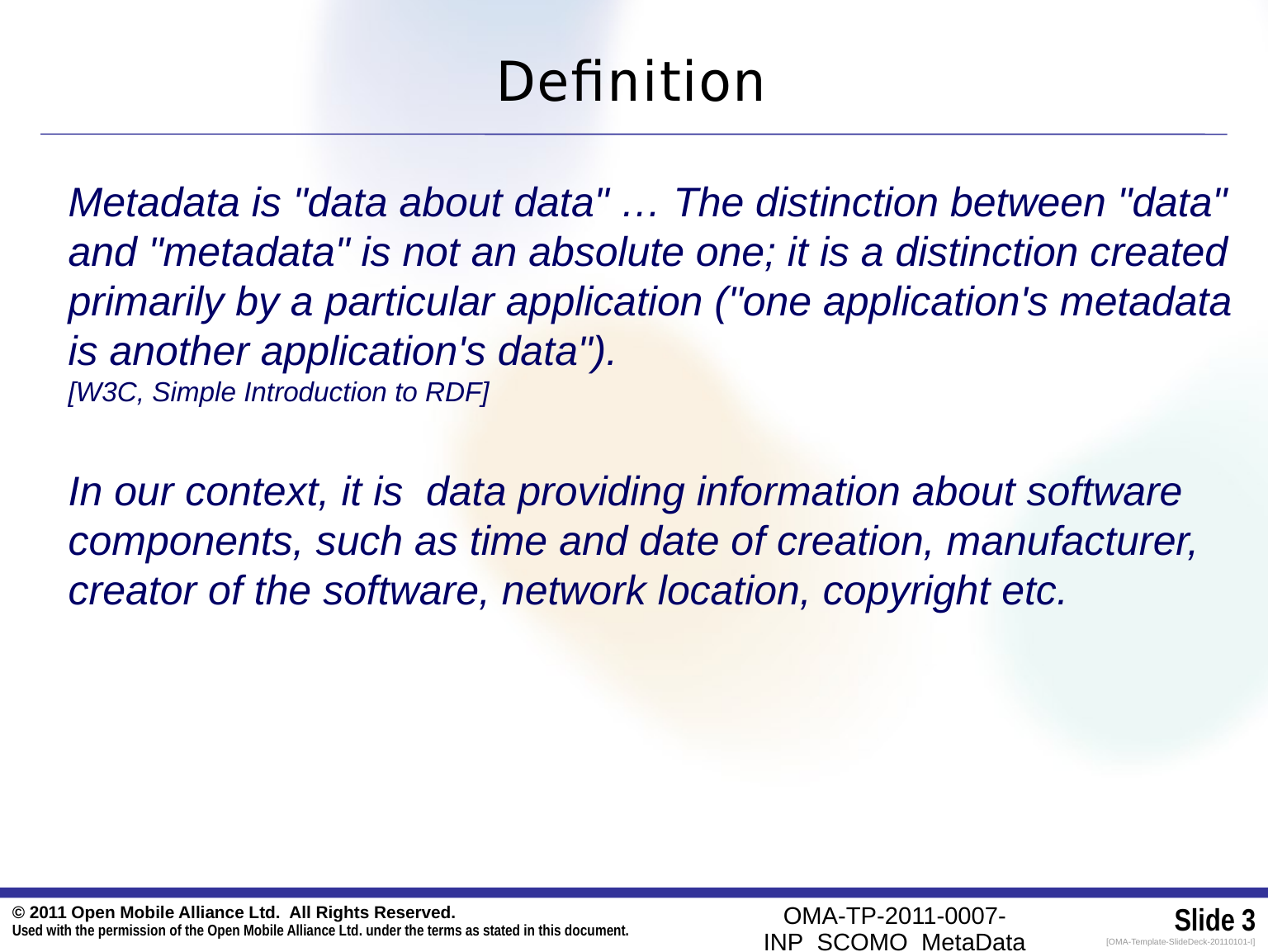

Definition

Metadata is "data about data" … The distinction between "data" and "metadata" is not an absolute one; it is a distinction created primarily by a particular application ("one application's metadata is another application's data").
[W3C, Simple Introduction to RDF]

In our context, it is  data providing information about software components, such as time and date of creation, manufacturer, creator of the software, network location, copyright etc.